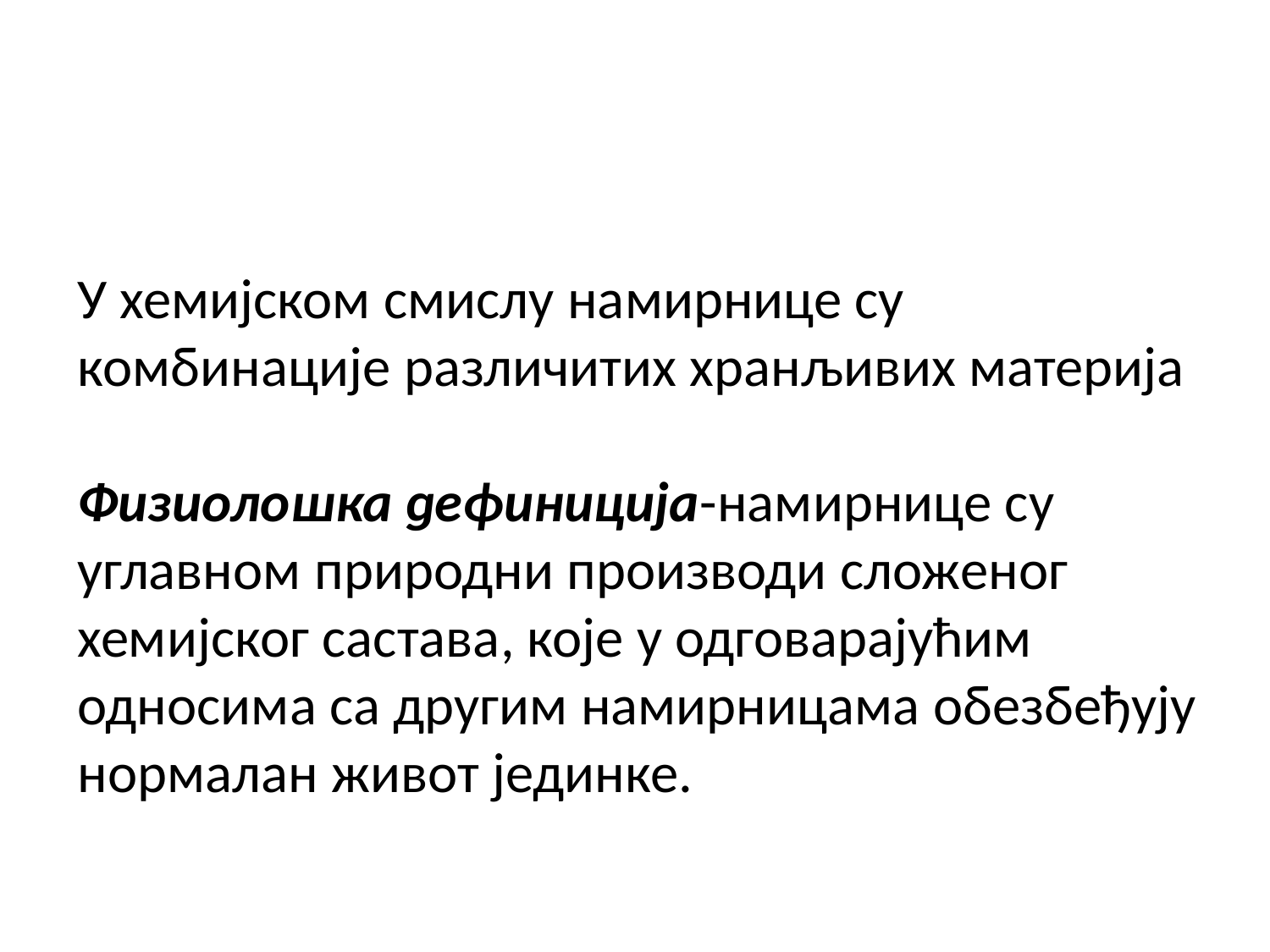

У хемијском смислу намирнице су комбинације различитих хранљивих материја

Физиолошка дефиниција-намирнице су углавном природни производи сложеног хемијског састава, које у одговарајућим односима са другим намирницама обезбеђују нормалан живот јединке.